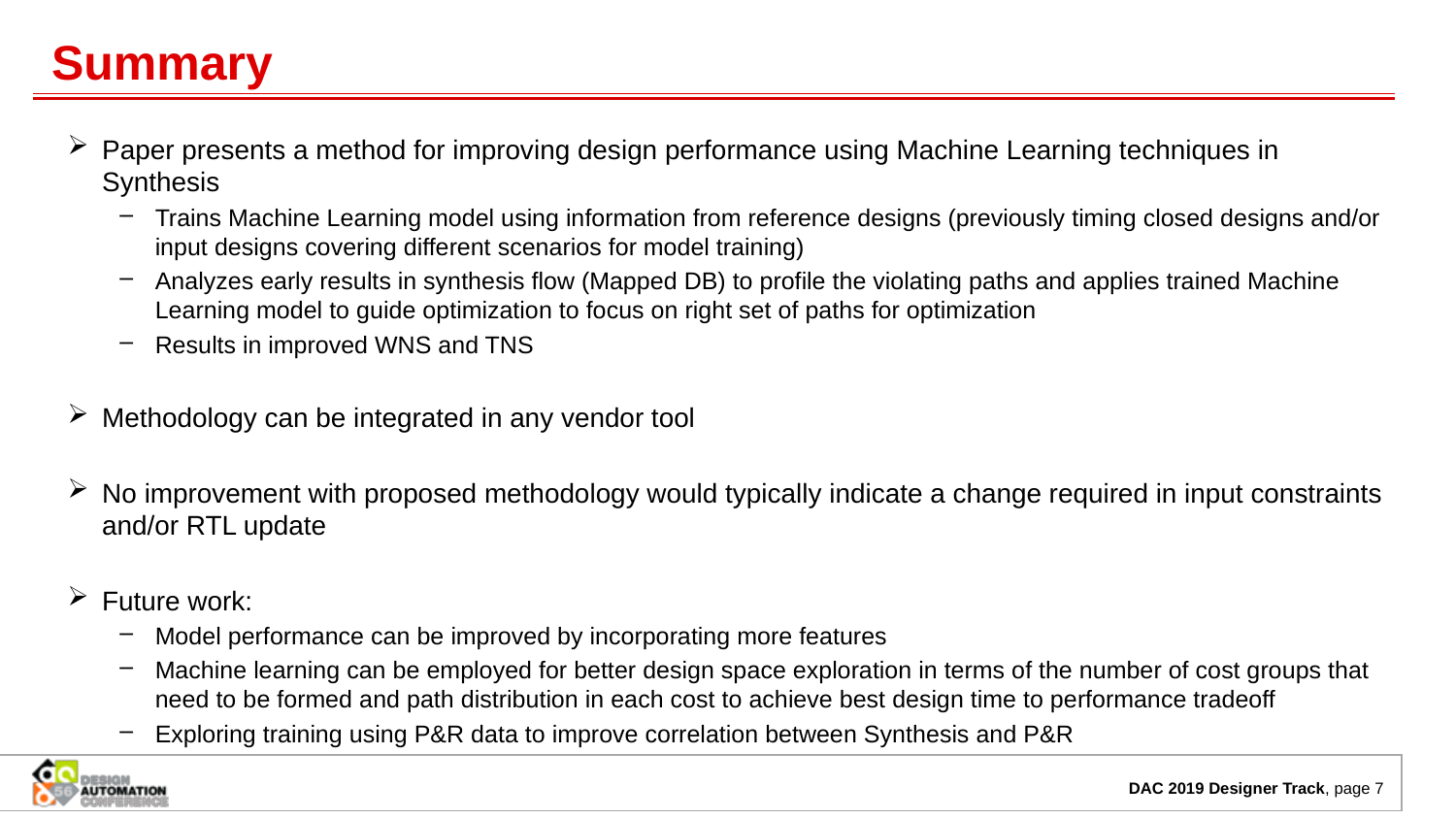

# Summary
Paper presents a method for improving design performance using Machine Learning techniques in Synthesis
Trains Machine Learning model using information from reference designs (previously timing closed designs and/or input designs covering different scenarios for model training)
Analyzes early results in synthesis flow (Mapped DB) to profile the violating paths and applies trained Machine Learning model to guide optimization to focus on right set of paths for optimization
Results in improved WNS and TNS

Methodology can be integrated in any vendor tool

No improvement with proposed methodology would typically indicate a change required in input constraints and/or RTL update

Future work:
Model performance can be improved by incorporating more features
Machine learning can be employed for better design space exploration in terms of the number of cost groups that need to be formed and path distribution in each cost to achieve best design time to performance tradeoff
Exploring training using P&R data to improve correlation between Synthesis and P&R